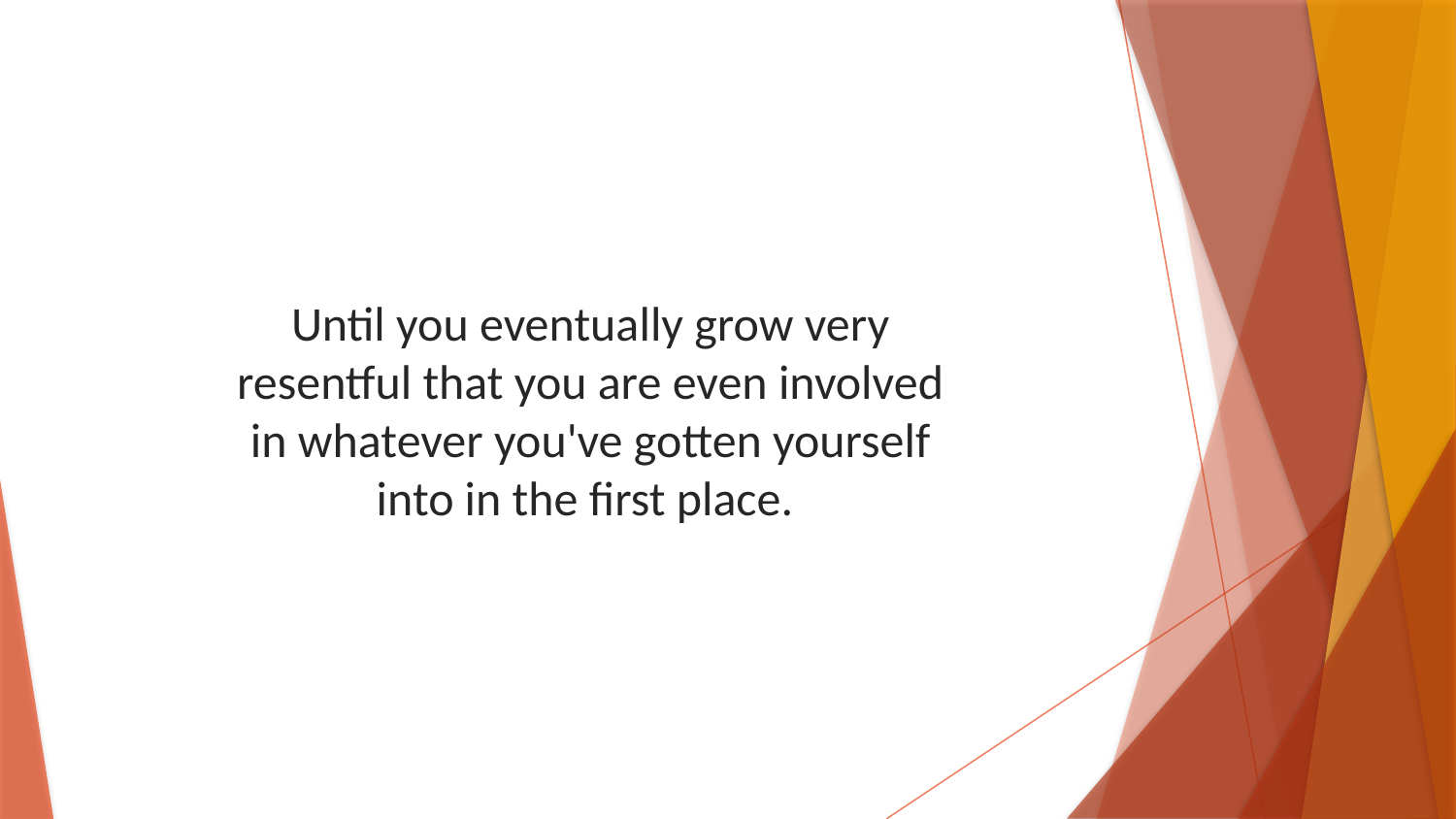

Until you eventually grow very resentful that you are even involved in whatever you've gotten yourself into in the first place.